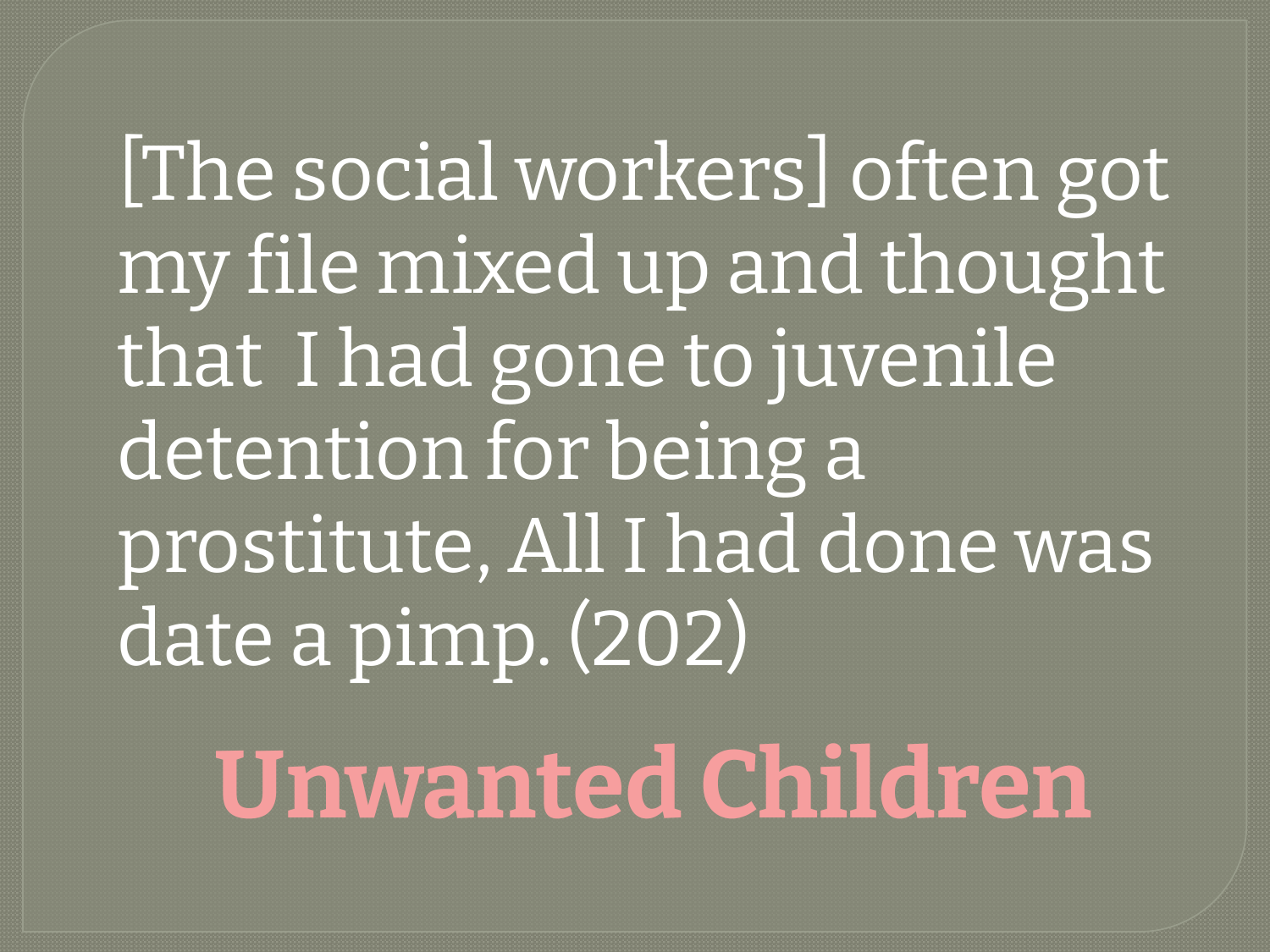

[The social workers] often got my file mixed up and thought that  I had gone to juvenile detention for being a prostitute, All I had done was date a pimp. (202)
Unwanted Children